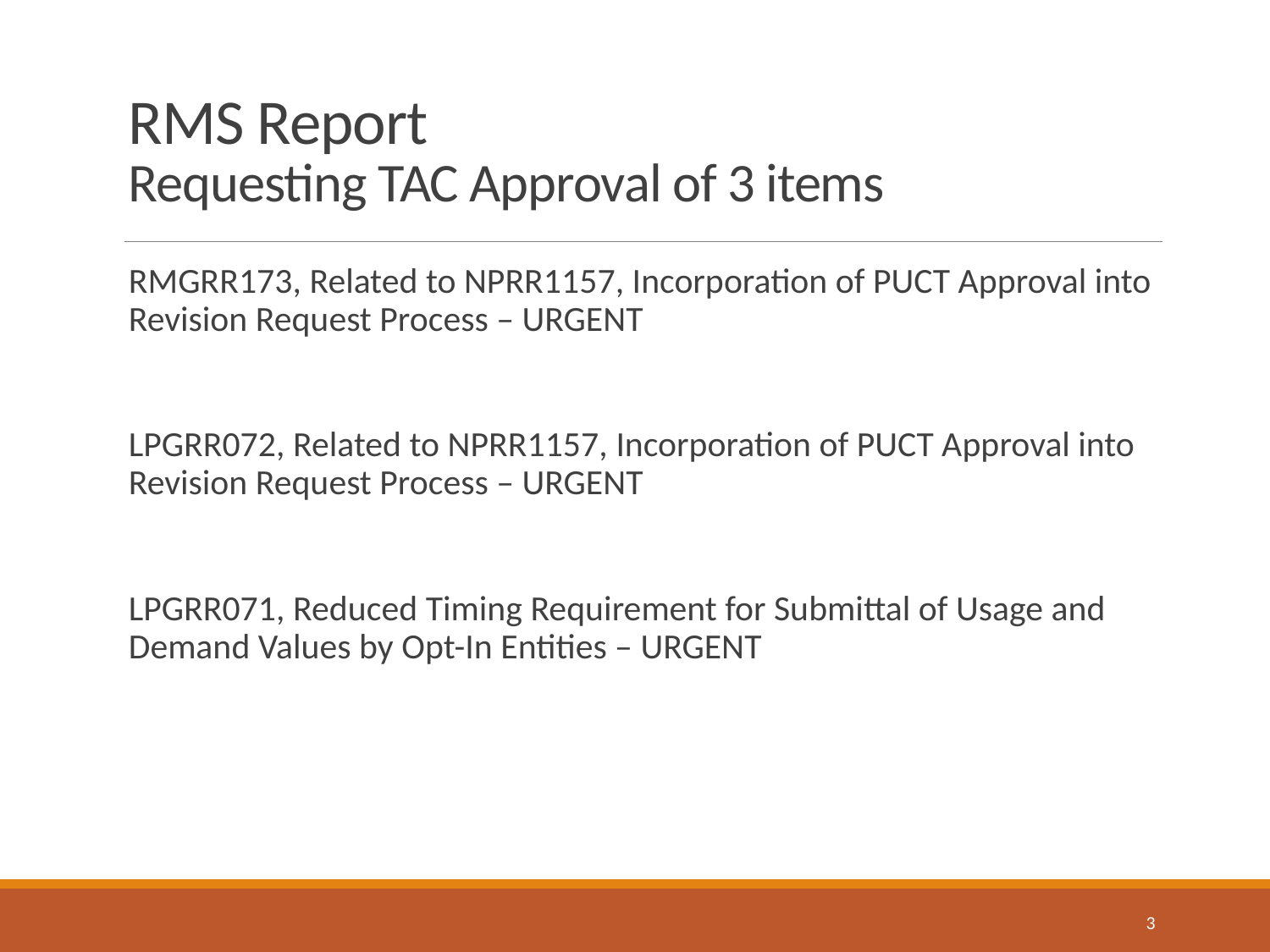

# RMS Report Requesting TAC Approval of 3 items
RMGRR173, Related to NPRR1157, Incorporation of PUCT Approval into Revision Request Process – URGENT

LPGRR072, Related to NPRR1157, Incorporation of PUCT Approval into Revision Request Process – URGENT

LPGRR071, Reduced Timing Requirement for Submittal of Usage and Demand Values by Opt-In Entities – URGENT

3